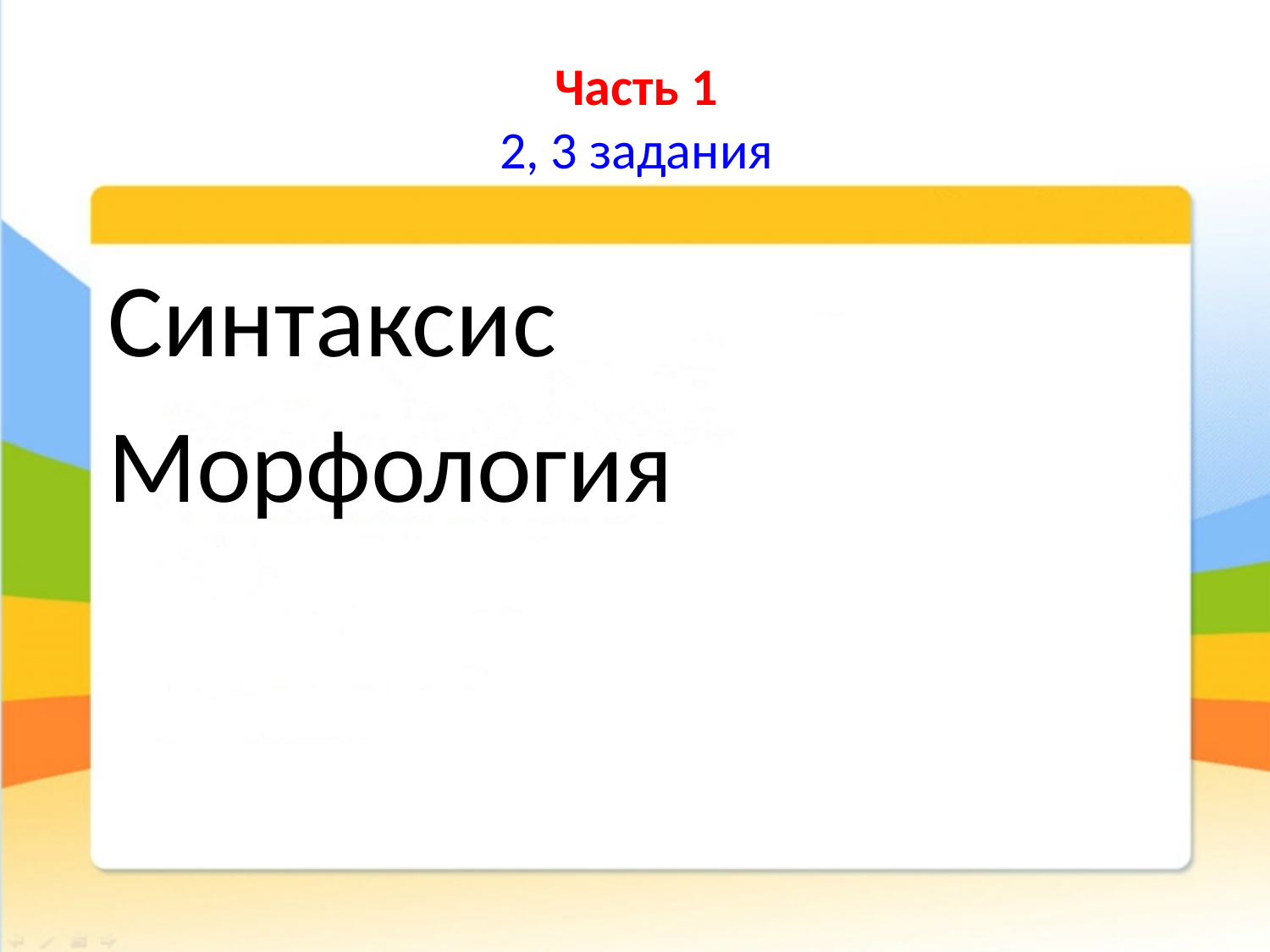

# Часть 1 2, 3 задания
Синтаксис
Морфология